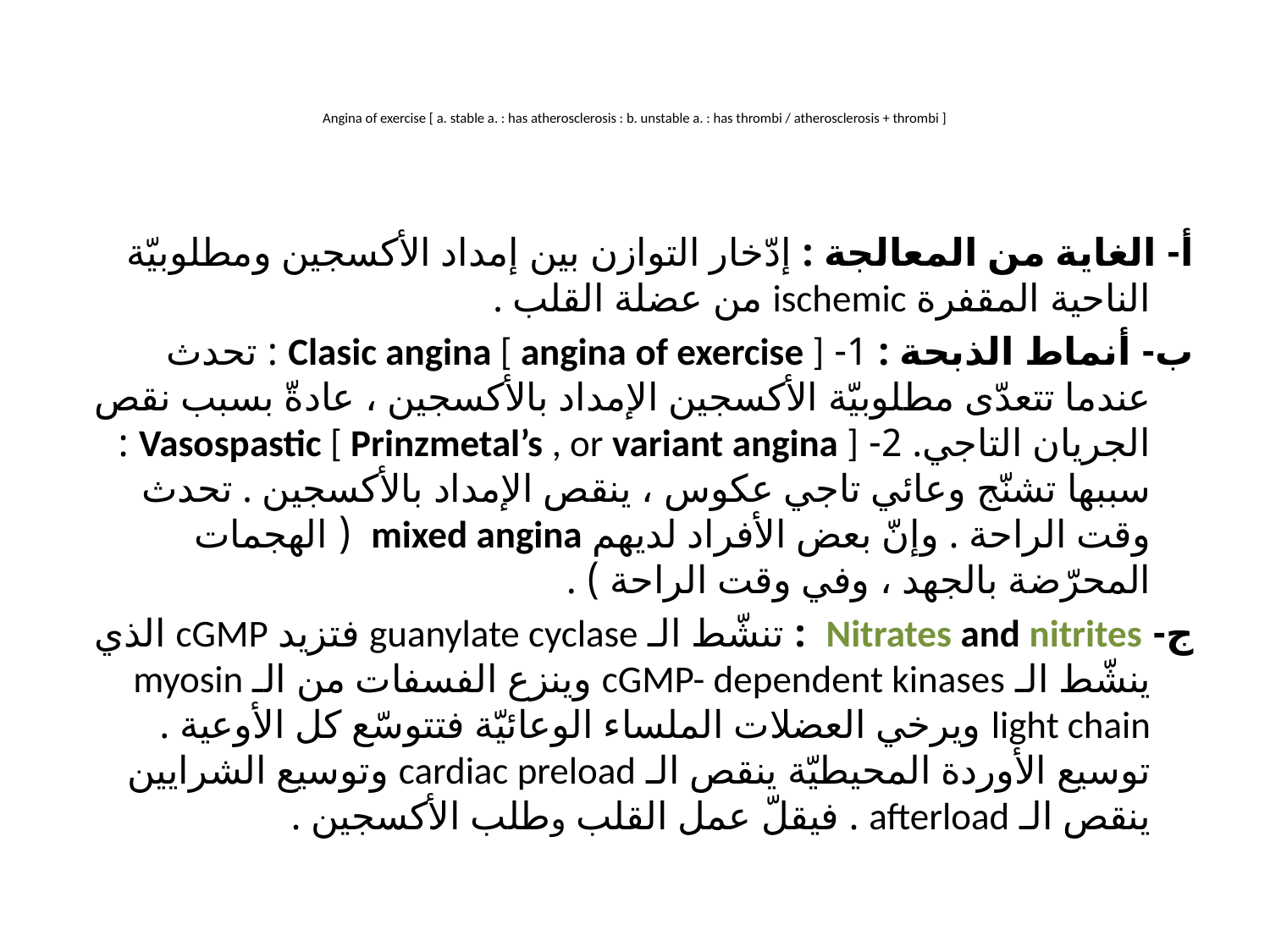

# Angina of exercise [ a. stable a. : has atherosclerosis : b. unstable a. : has thrombi / atherosclerosis + thrombi ]
أ- الغاية من المعالجة : إدّخار التوازن بين إمداد الأكسجين ومطلوبيّة الناحية المقفرة ischemic من عضلة القلب .
ب- أنماط الذبحة : 1- Clasic angina [ angina of exercise ] : تحدث عندما تتعدّى مطلوبيّة الأكسجين الإمداد بالأكسجين ، عادةّ بسبب نقص الجريان التاجي. 2- Vasospastic [ Prinzmetal’s , or variant angina ] : سببها تشنّج وعائي تاجي عكوس ، ينقص الإمداد بالأكسجين . تحدث وقت الراحة . وإنّ بعض الأفراد لديهم mixed angina  ( الهجمات المحرّضة بالجهد ، وفي وقت الراحة ) .
ج- Nitrates and nitrites  : تنشّط الـ guanylate cyclase فتزيد cGMP الذي ينشّط الـ cGMP- dependent kinases وينزع الفسفات من الـ myosin light chain ويرخي العضلات الملساء الوعائيّة فتتوسّع كل الأوعية . توسيع الأوردة المحيطيّة ينقص الـ cardiac preload وتوسيع الشرايين ينقص الـ afterload . فيقلّ عمل القلب وطلب الأكسجين .